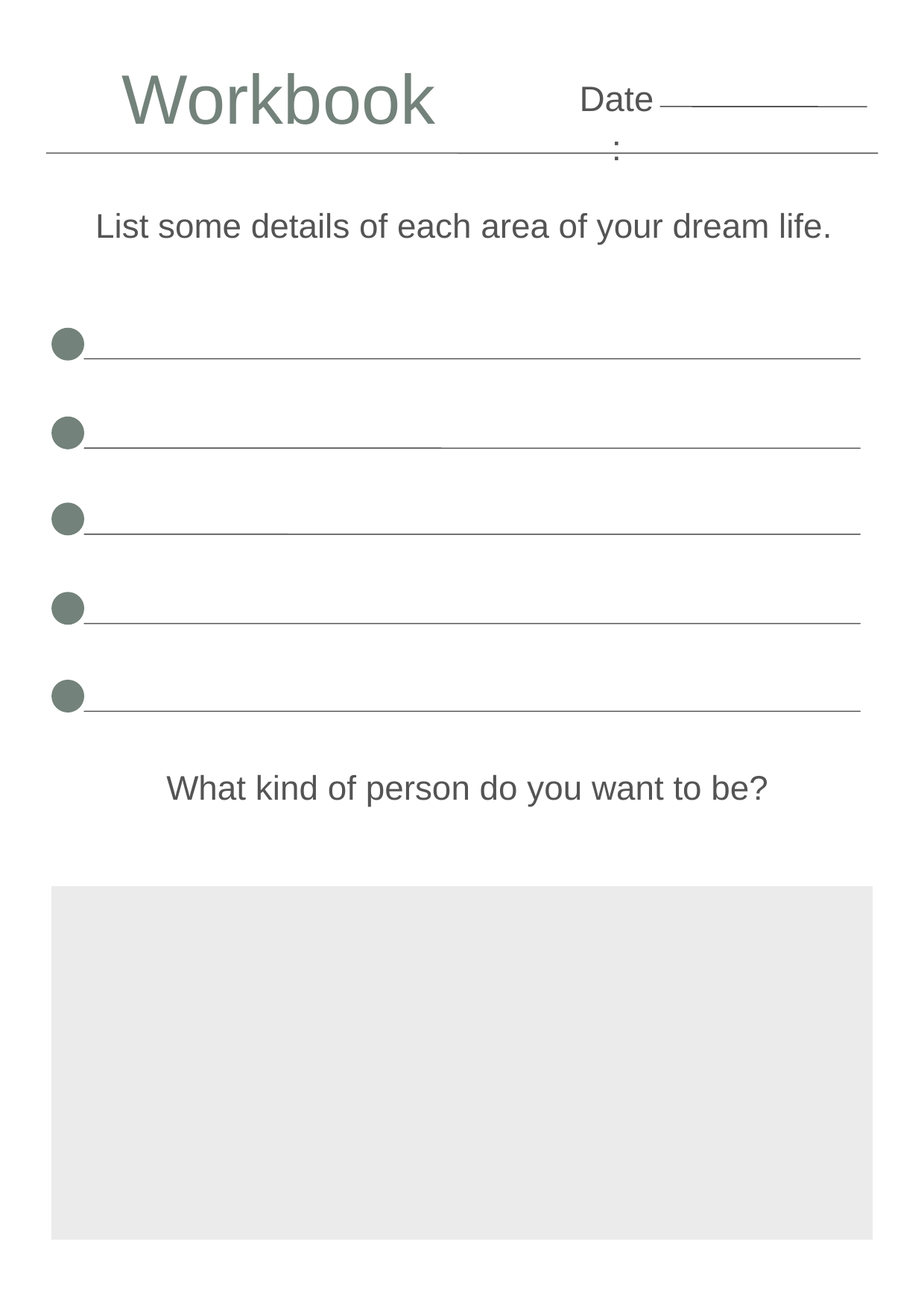

Workbook
Date:

List some details of each area of your dream life.

What kind of person do you want to be?